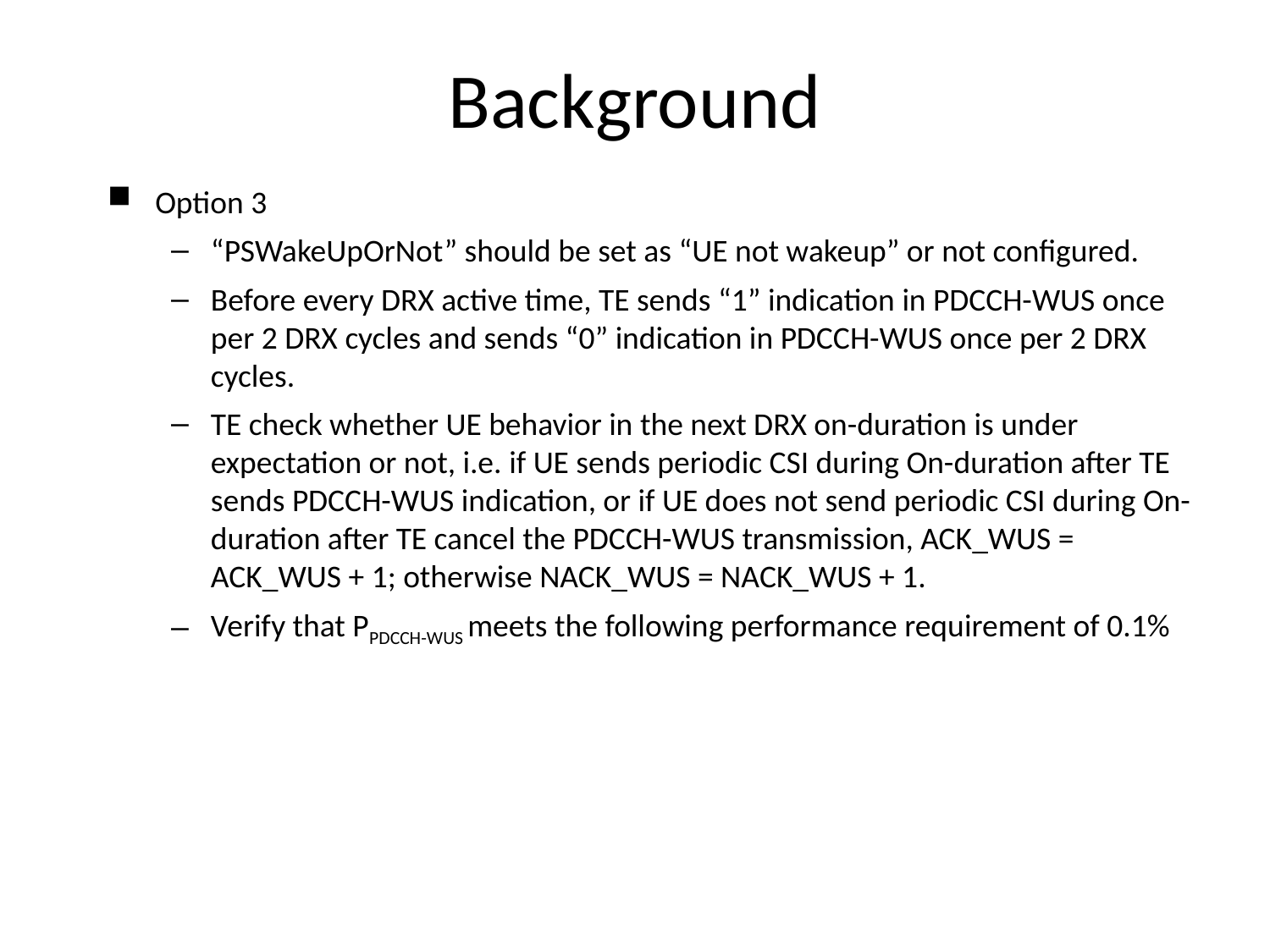

# Background
Option 3
“PSWakeUpOrNot” should be set as “UE not wakeup” or not configured.
Before every DRX active time, TE sends “1” indication in PDCCH-WUS once per 2 DRX cycles and sends “0” indication in PDCCH-WUS once per 2 DRX cycles.
TE check whether UE behavior in the next DRX on-duration is under expectation or not, i.e. if UE sends periodic CSI during On-duration after TE sends PDCCH-WUS indication, or if UE does not send periodic CSI during On-duration after TE cancel the PDCCH-WUS transmission, ACK_WUS = ACK_WUS + 1; otherwise NACK_WUS = NACK_WUS + 1.
Verify that PPDCCH-WUS meets the following performance requirement of 0.1%